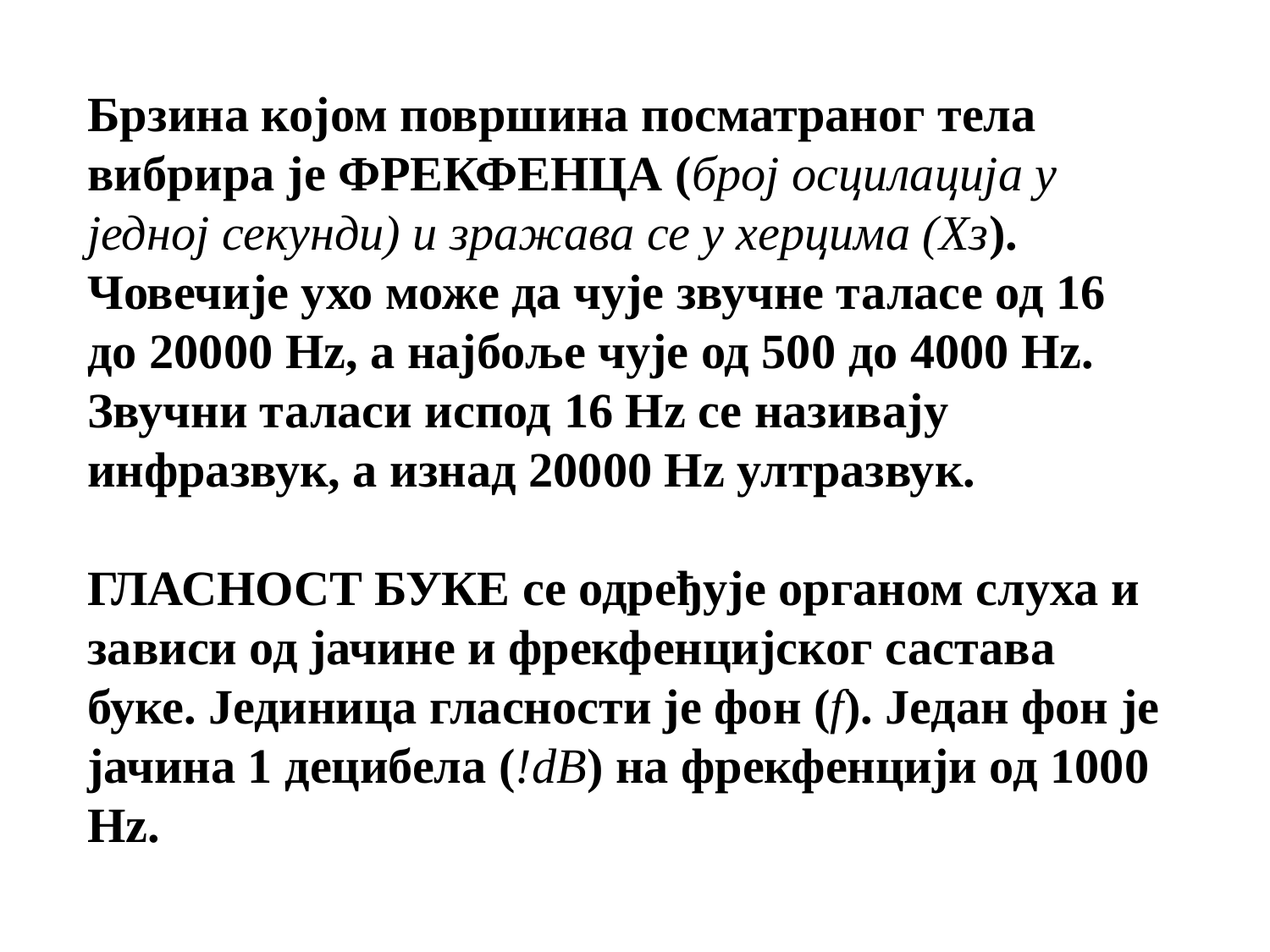

Брзина којом површина посматраног тела вибрира је ФРЕКФЕНЦА (број осцилација у једној секунди) и зражава се у херцима (Хз). Човечије ухо може да чује звучне таласе од 16 до 20000 Hz, а најбоље чује од 500 до 4000 Hz. Звучни таласи испод 16 Hz се називају инфразвук, а изнад 20000 Hz ултразвук.

ГЛАСНОСТ БУКЕ се одређује органом слуха и зависи од јачине и фрекфенцијског састава буке. Јединица гласности је фон (f). Један фон је јачина 1 децибела (!dB) на фрекфенцији од 1000 Hz.